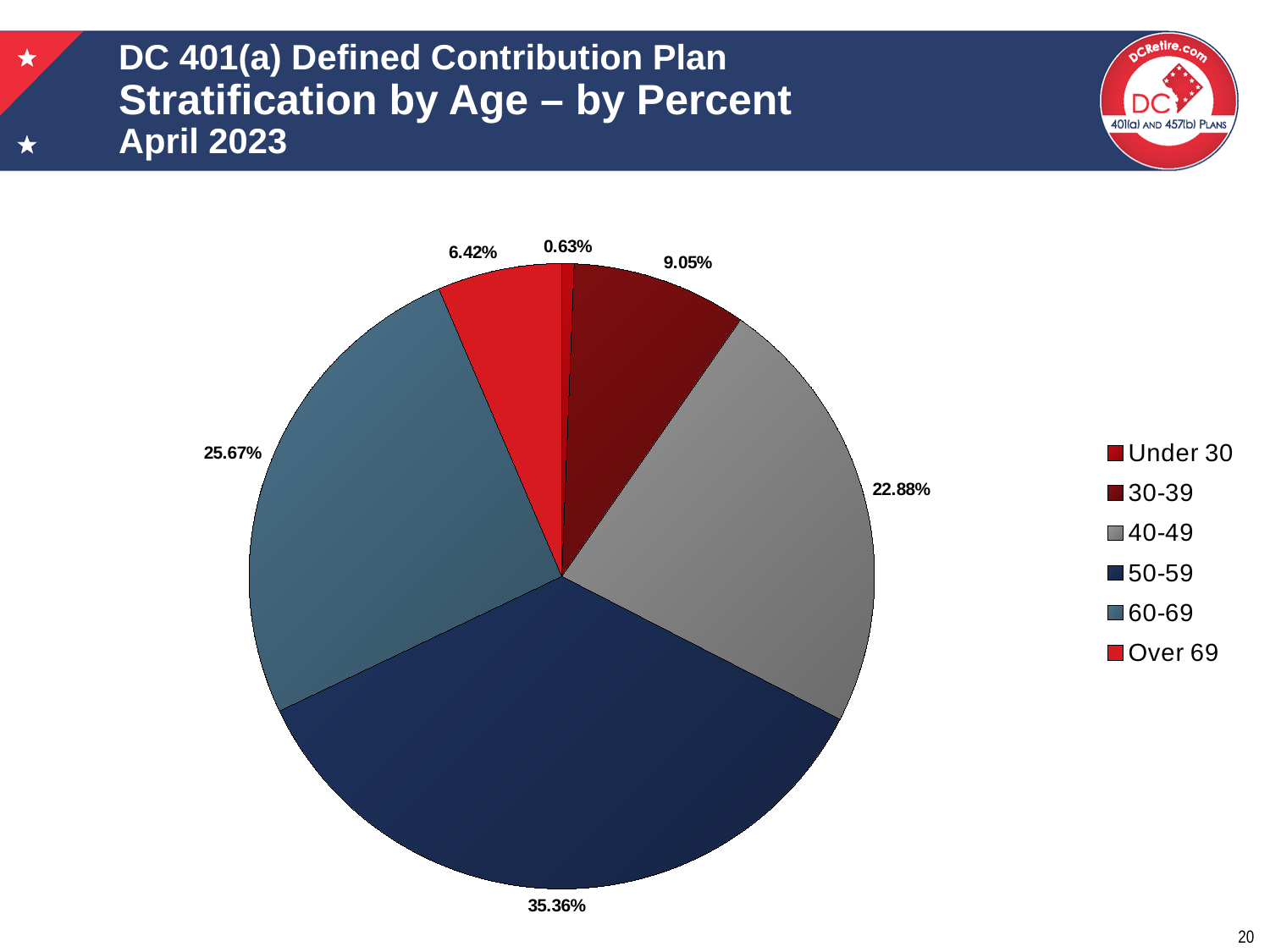

# DC 401(a) Defined Contribution Plan Stratification by Age – by Percent April 2023

### Chart

| Category |
|---|

### Chart

| Category | Amount | Participants |
|---|---|---|
| Under 30 | 8926112.86999998 | 1679.0 |
| 30-39 | 128164528.77 | 7737.0 |
| 40-49 | 324151985.160001 | 7935.0 |
| 50-59 | 500896502.310001 | 7696.0 |
| 60-69 | 363611392.77 | 5012.0 |
| Over 69 | 91008358.4899999 | 1571.0 |

### Chart

| Category |
|---|